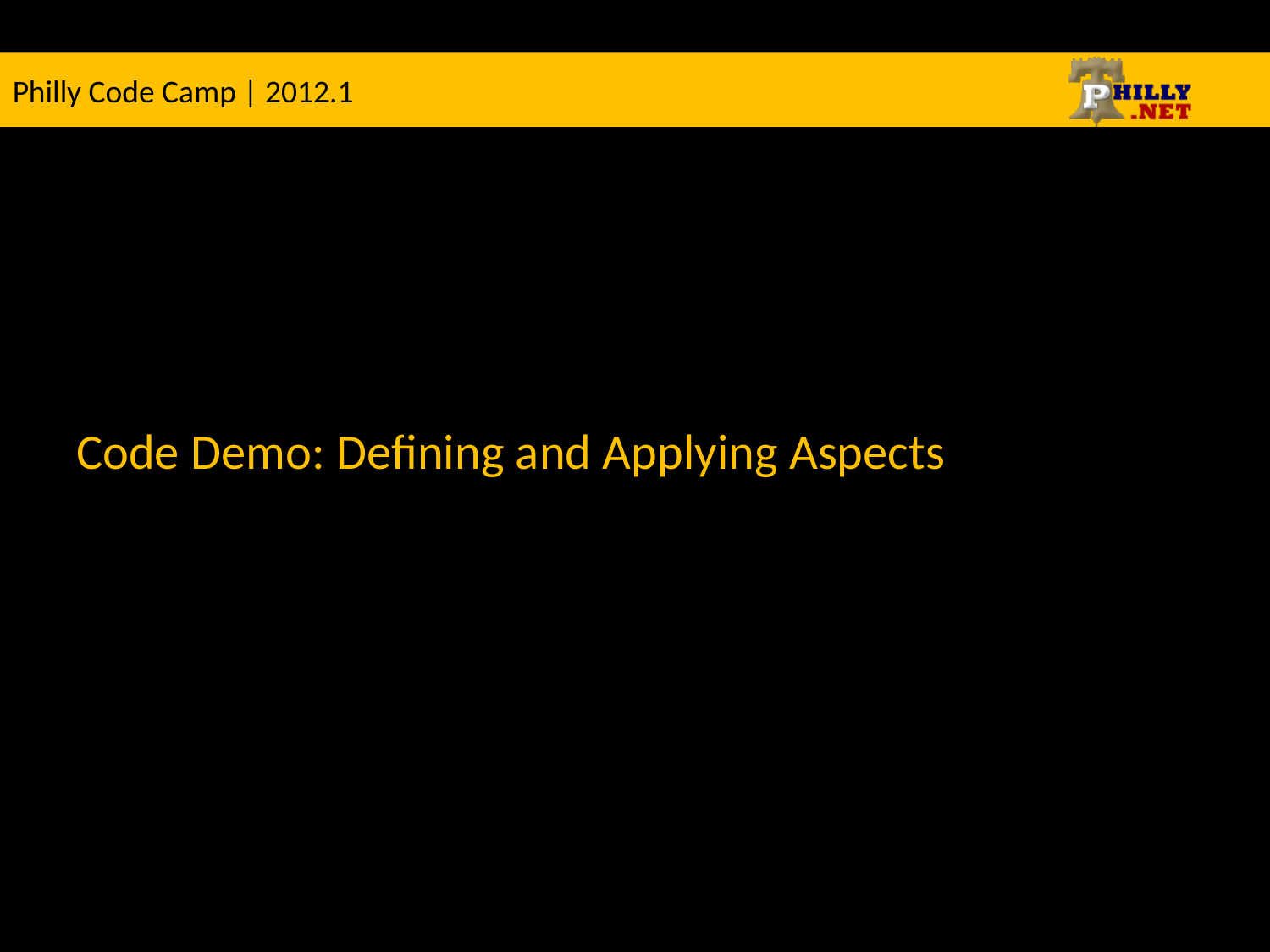

# Code Demo: Defining and Applying Aspects